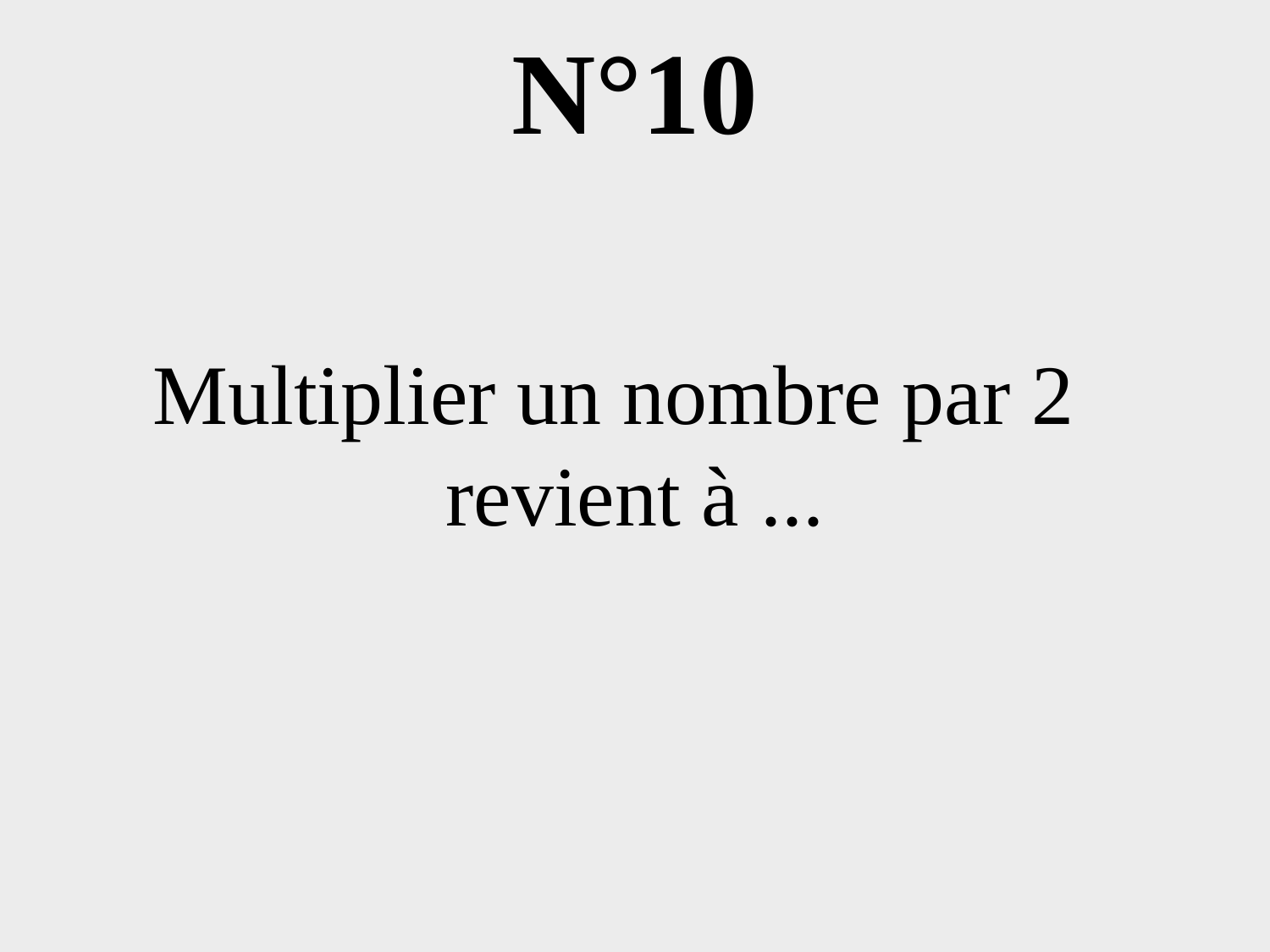

# N°10
Multiplier un nombre par 2
revient à ...